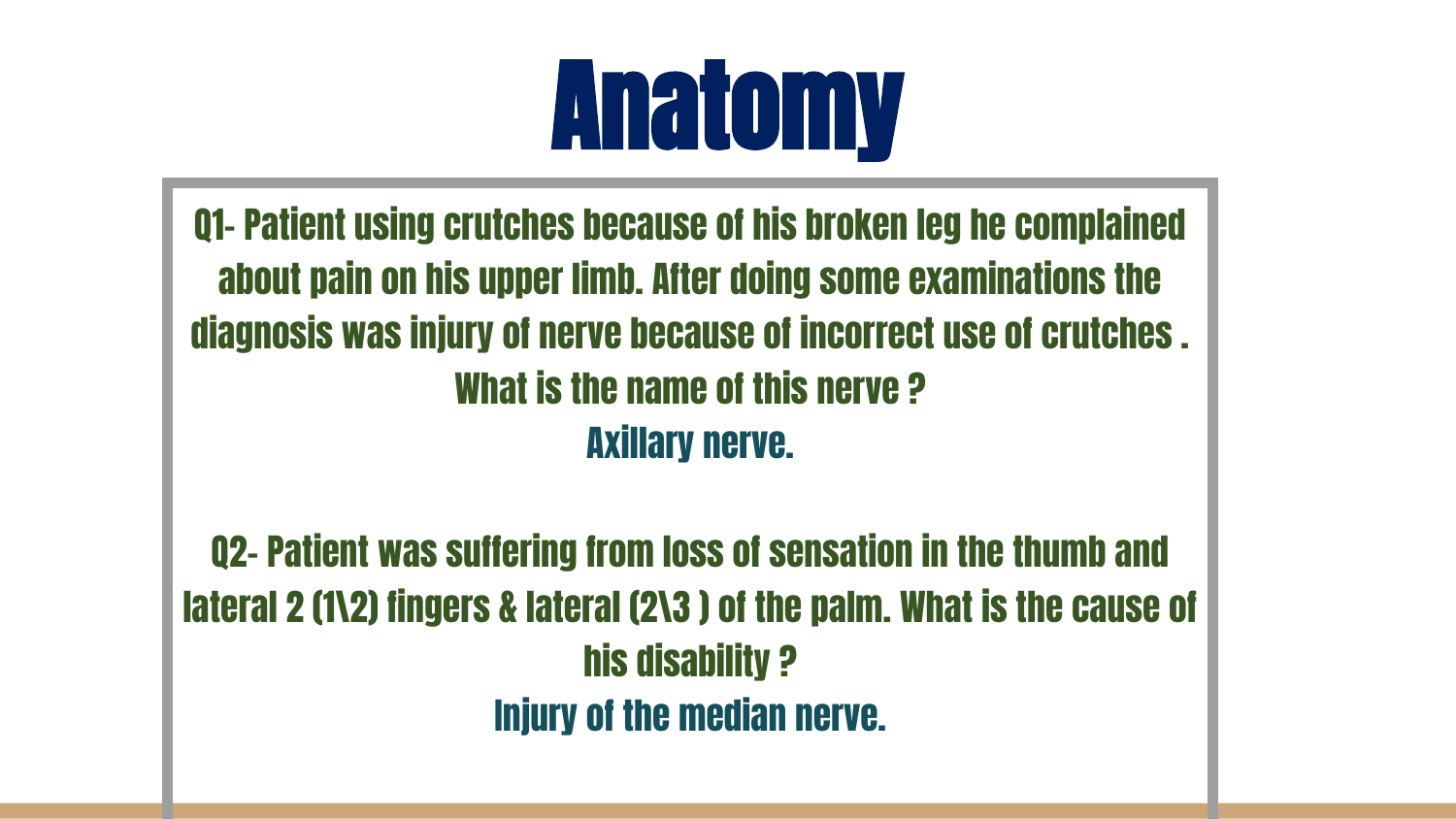

# Anatomy
| Q1- Patient using crutches because of his broken leg he complained about pain on his upper limb. After doing some examinations the diagnosis was injury of nerve because of incorrect use of crutches . What is the name of this nerve ? Axillary nerve. Q2- Patient was suffering from loss of sensation in the thumb and lateral 2 (1\2) fingers & lateral (2\3 ) of the palm. What is the cause of his disability ? Injury of the median nerve. |
| --- |